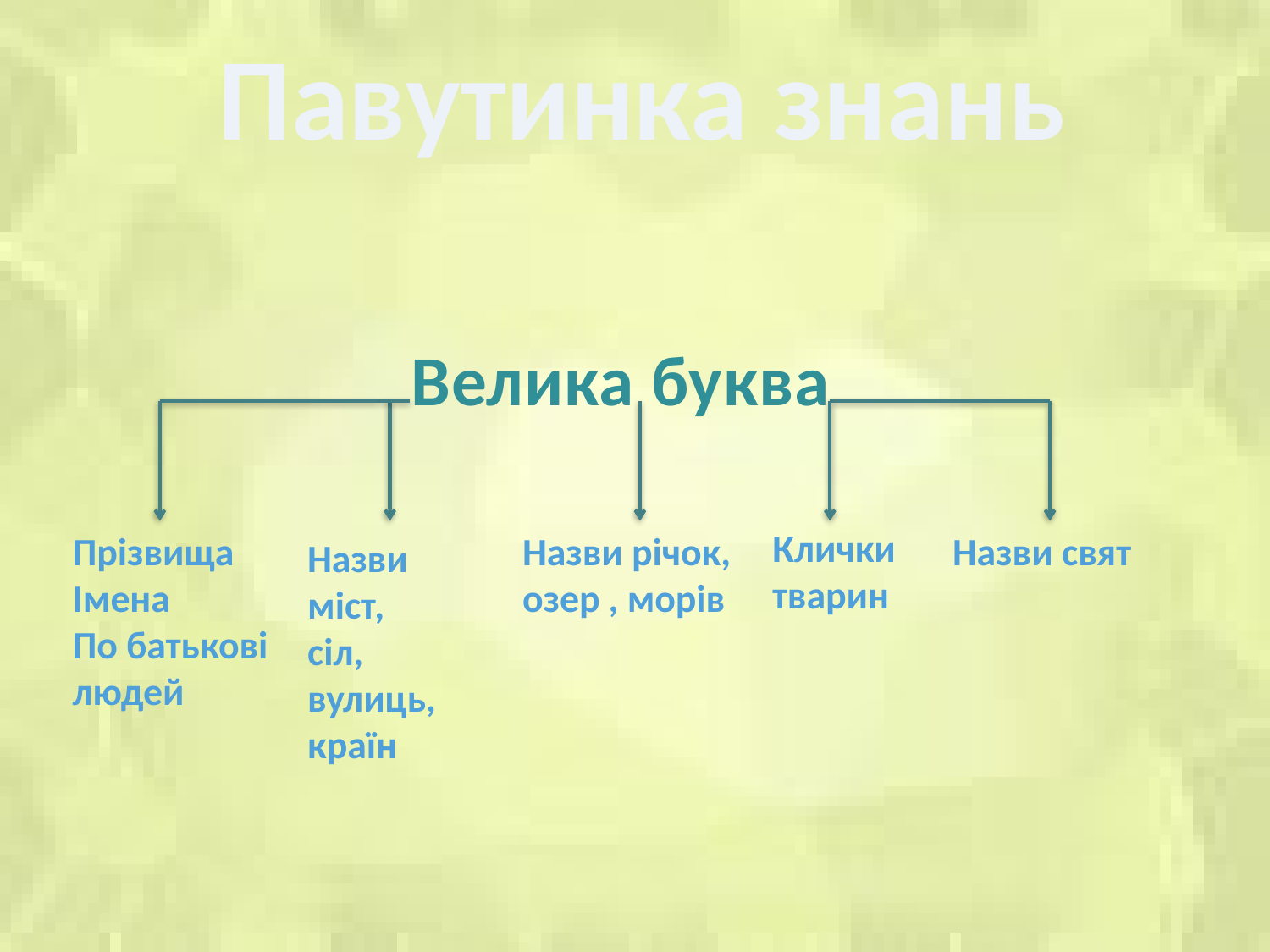

# Павутинка знань
Велика буква

Клички тварин

Прізвища
Імена
По батькові  людей

Назви річок, озер , морів

Назви свят
Назви
міст,
сіл,
вулиць,       країн